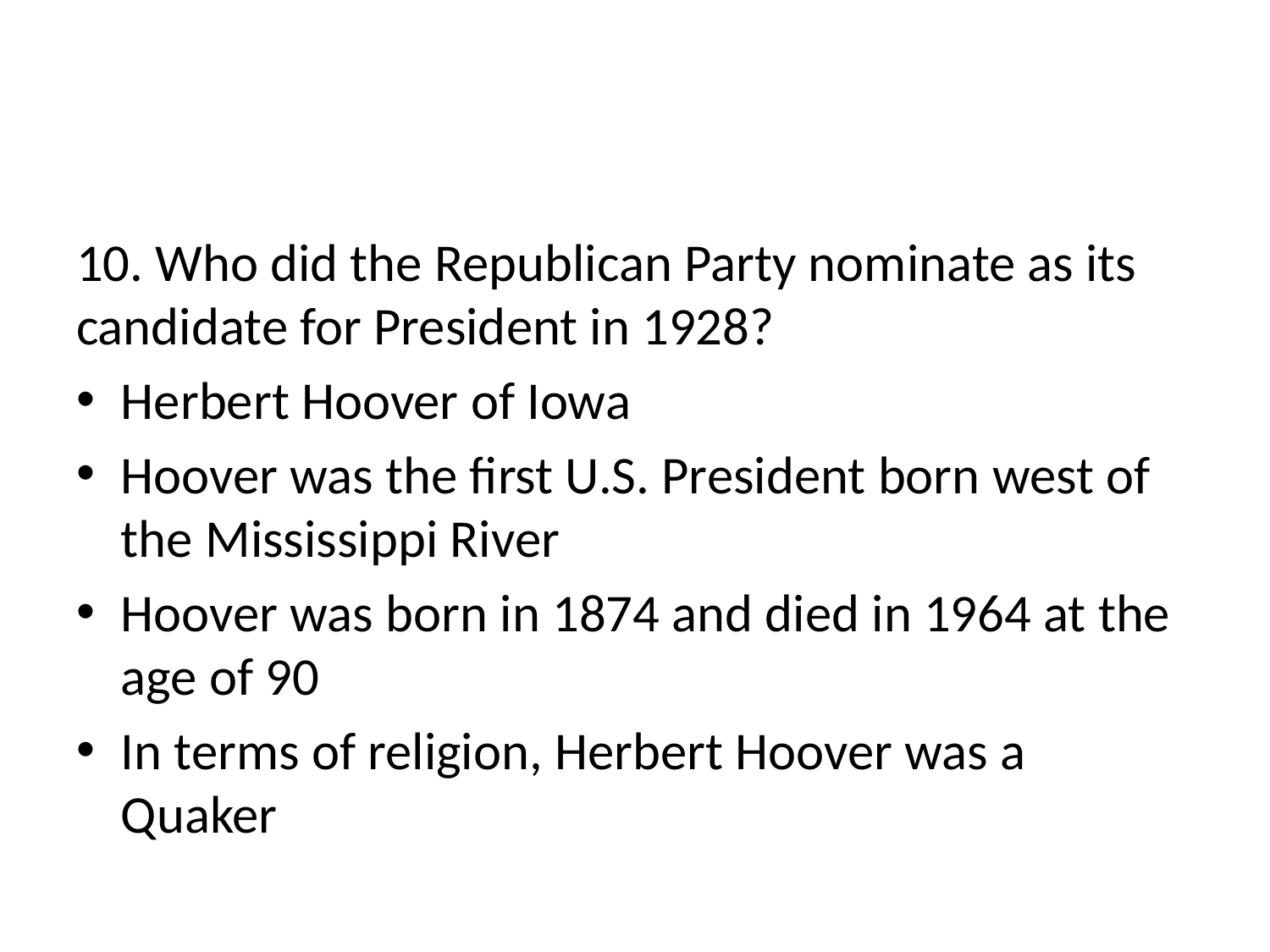

#
10. Who did the Republican Party nominate as its candidate for President in 1928?
Herbert Hoover of Iowa
Hoover was the first U.S. President born west of the Mississippi River
Hoover was born in 1874 and died in 1964 at the age of 90
In terms of religion, Herbert Hoover was a Quaker